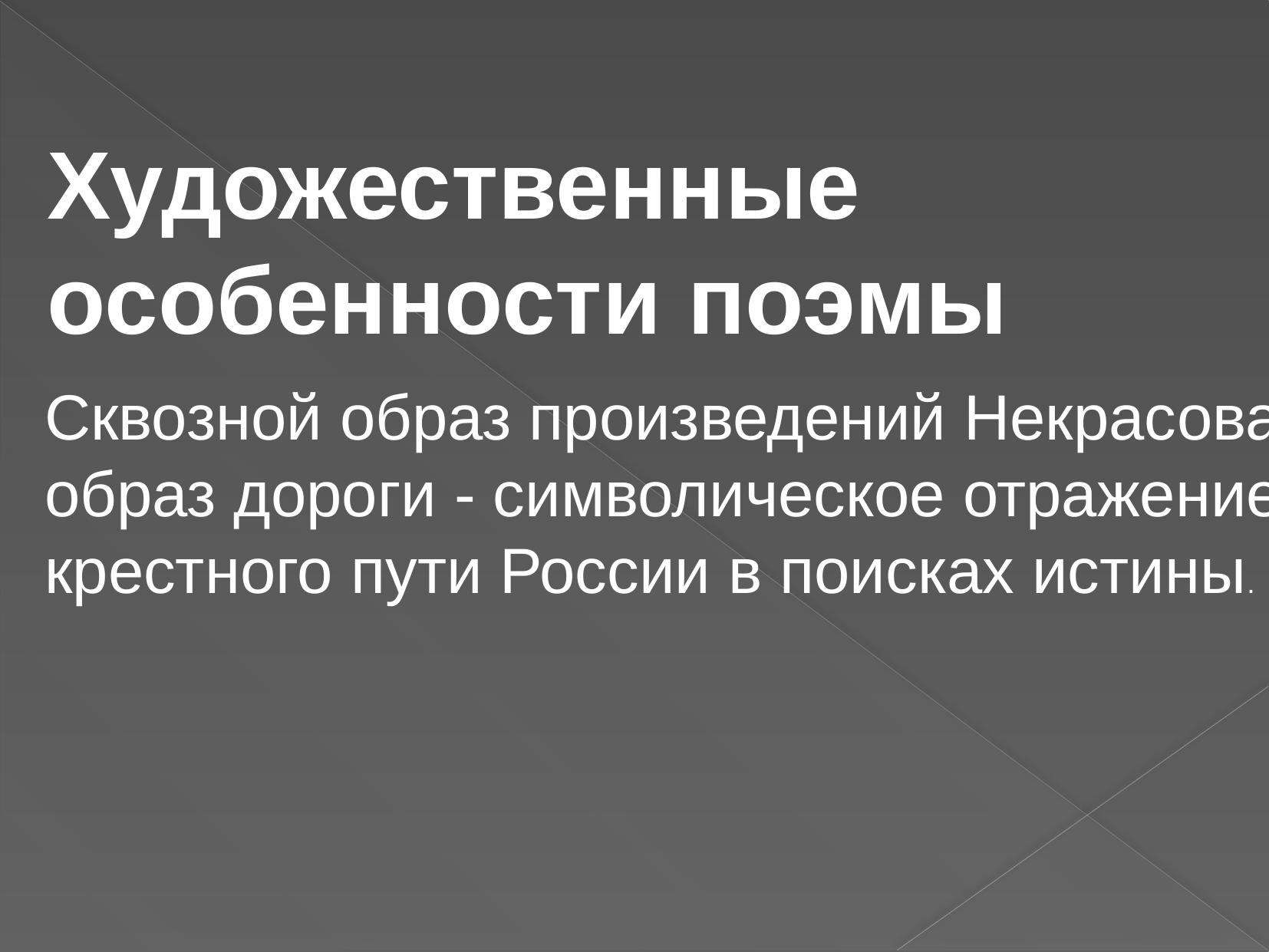

Художественные
особенности поэмы
Сквозной образ произведений Некрасова –
образ дороги - символическое отражение
крестного пути России в поисках истины.